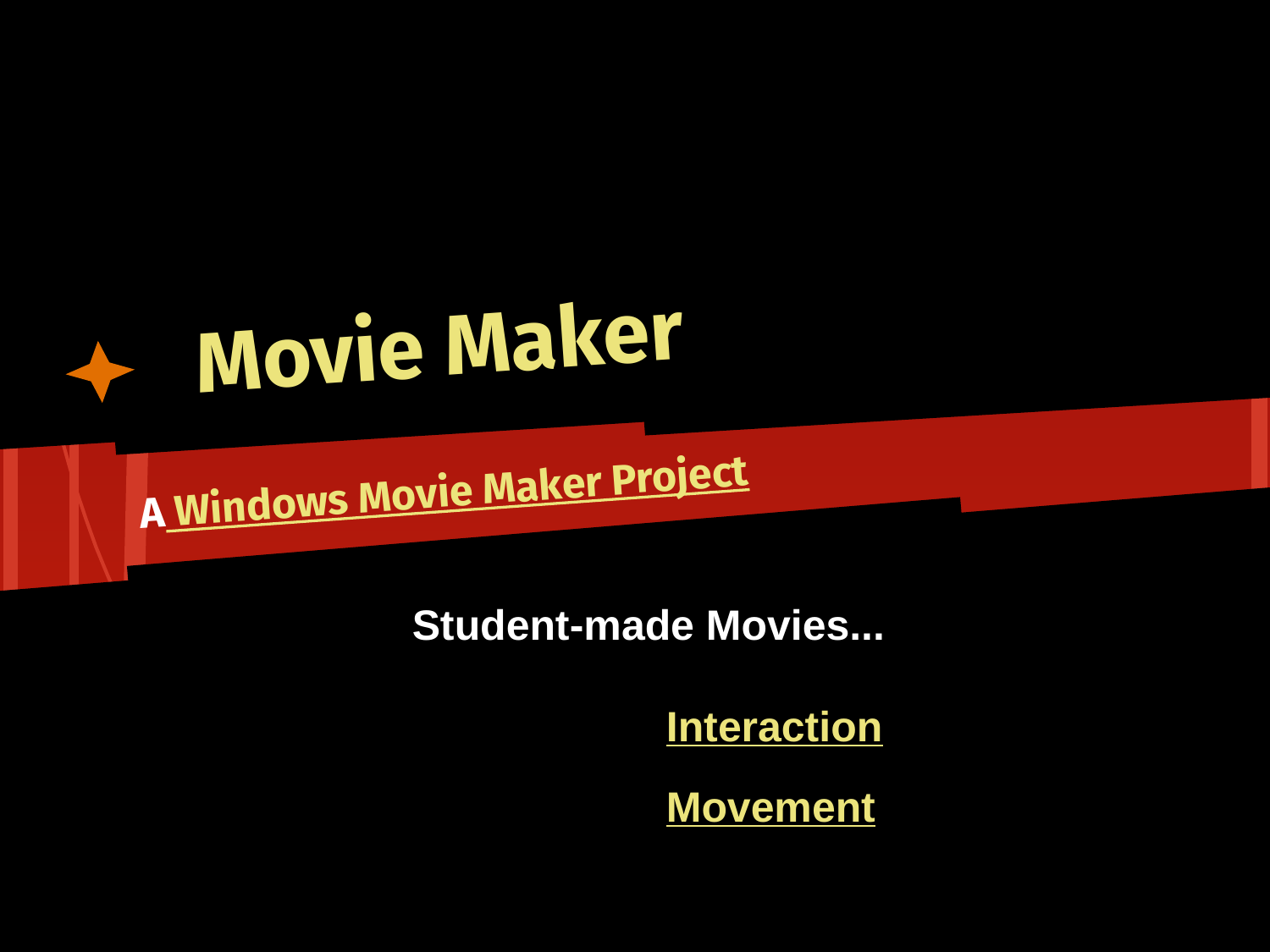

# Movie Maker
A Windows Movie Maker Project
Student-made Movies...

		Interaction

		Movement